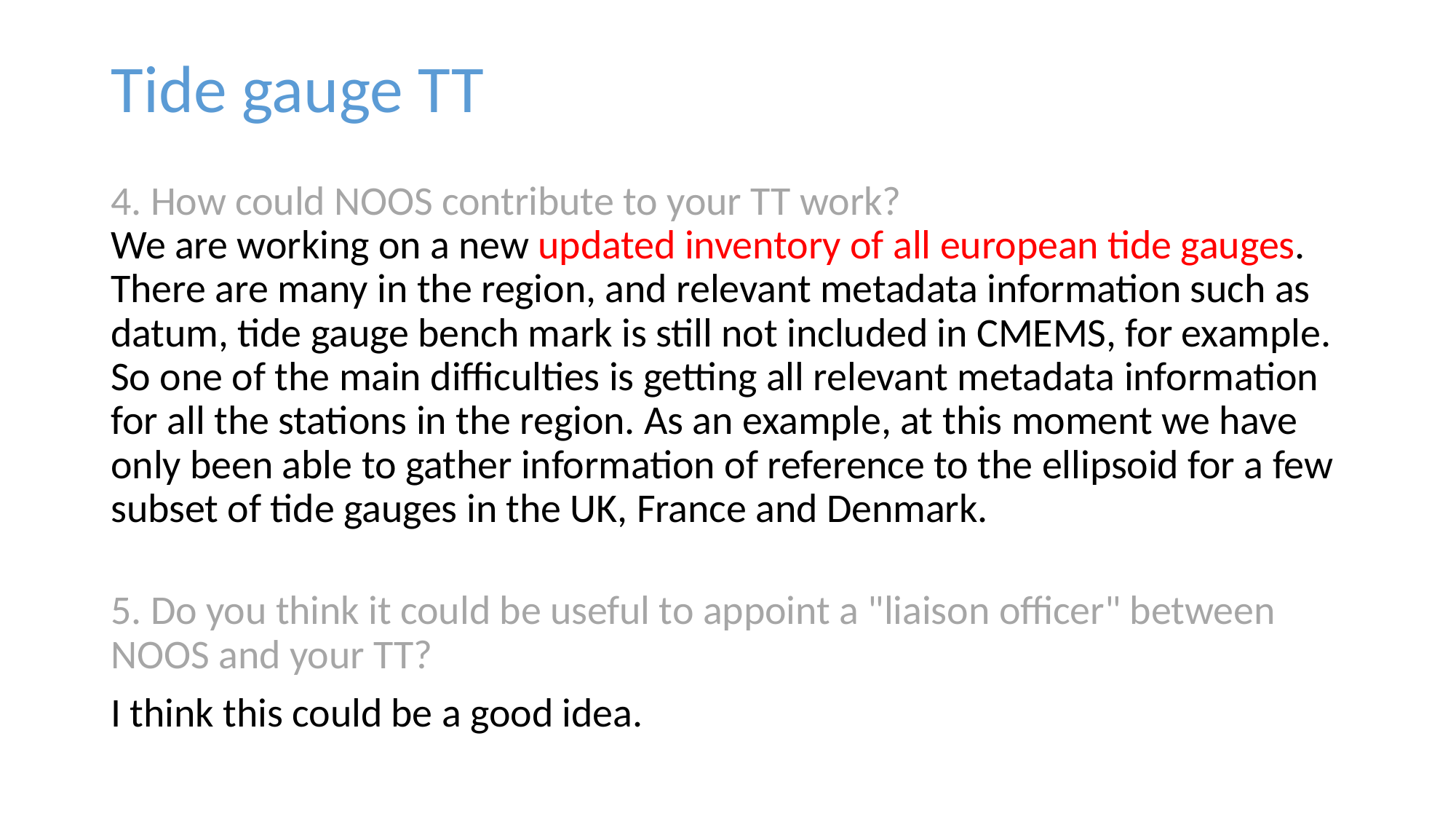

# Tide gauge TT
4. How could NOOS contribute to your TT work?
We are working on a new updated inventory of all european tide gauges. There are many in the region, and relevant metadata information such as datum, tide gauge bench mark is still not included in CMEMS, for example. So one of the main difficulties is getting all relevant metadata information for all the stations in the region. As an example, at this moment we have  only been able to gather information of reference to the ellipsoid for a few subset of tide gauges in the UK, France and Denmark.
5. Do you think it could be useful to appoint a "liaison officer" between NOOS and your TT?
I think this could be a good idea.